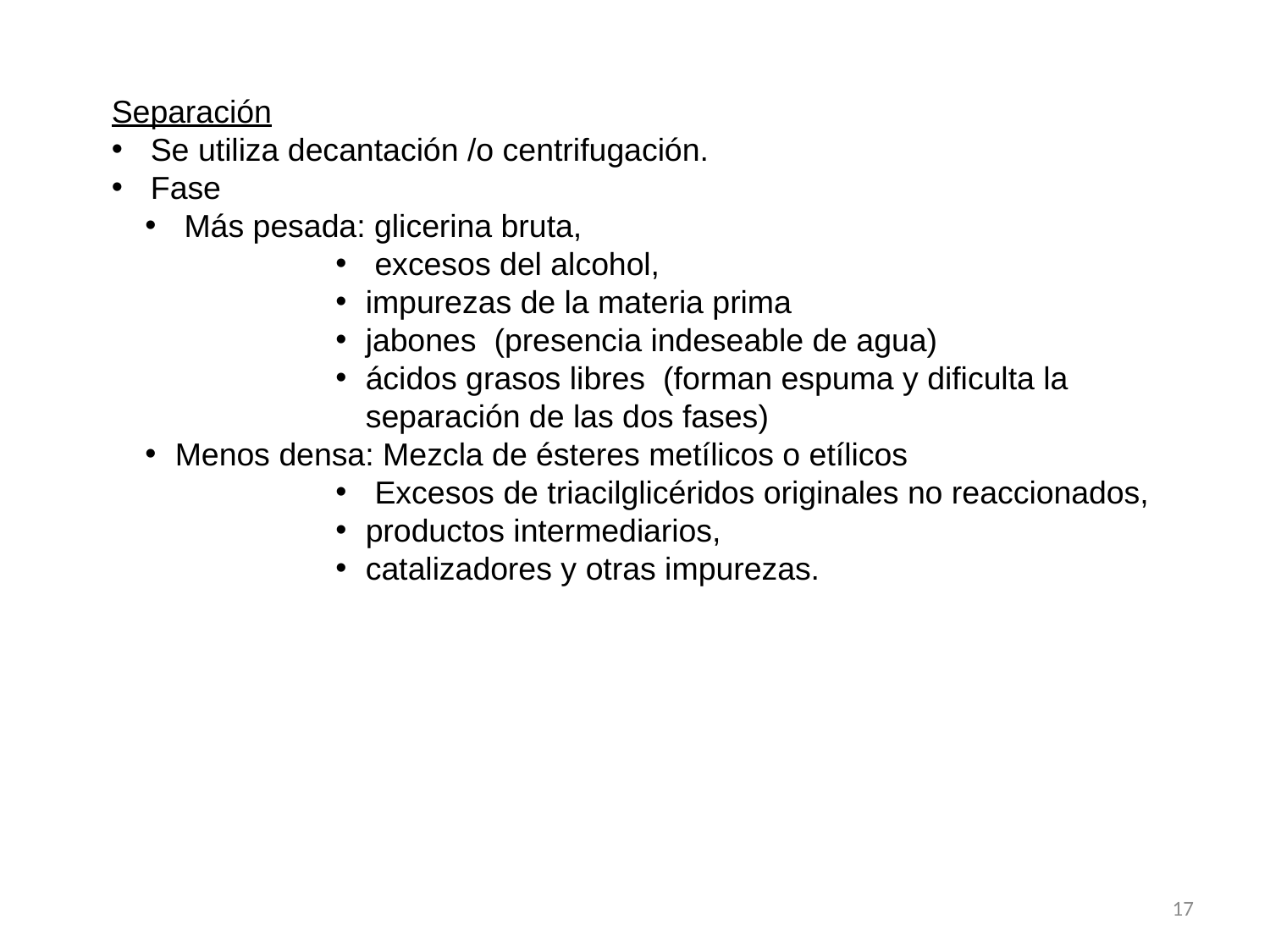

Separación
 Se utiliza decantación /o centrifugación.
 Fase
 Más pesada: glicerina bruta,
 excesos del alcohol,
impurezas de la materia prima
jabones  (presencia indeseable de agua)
ácidos grasos libres  (forman espuma y dificulta la separación de las dos fases)
Menos densa: Mezcla de ésteres metílicos o etílicos
 Excesos de triacilglicéridos originales no reaccionados,
productos intermediarios,
catalizadores y otras impurezas.
17